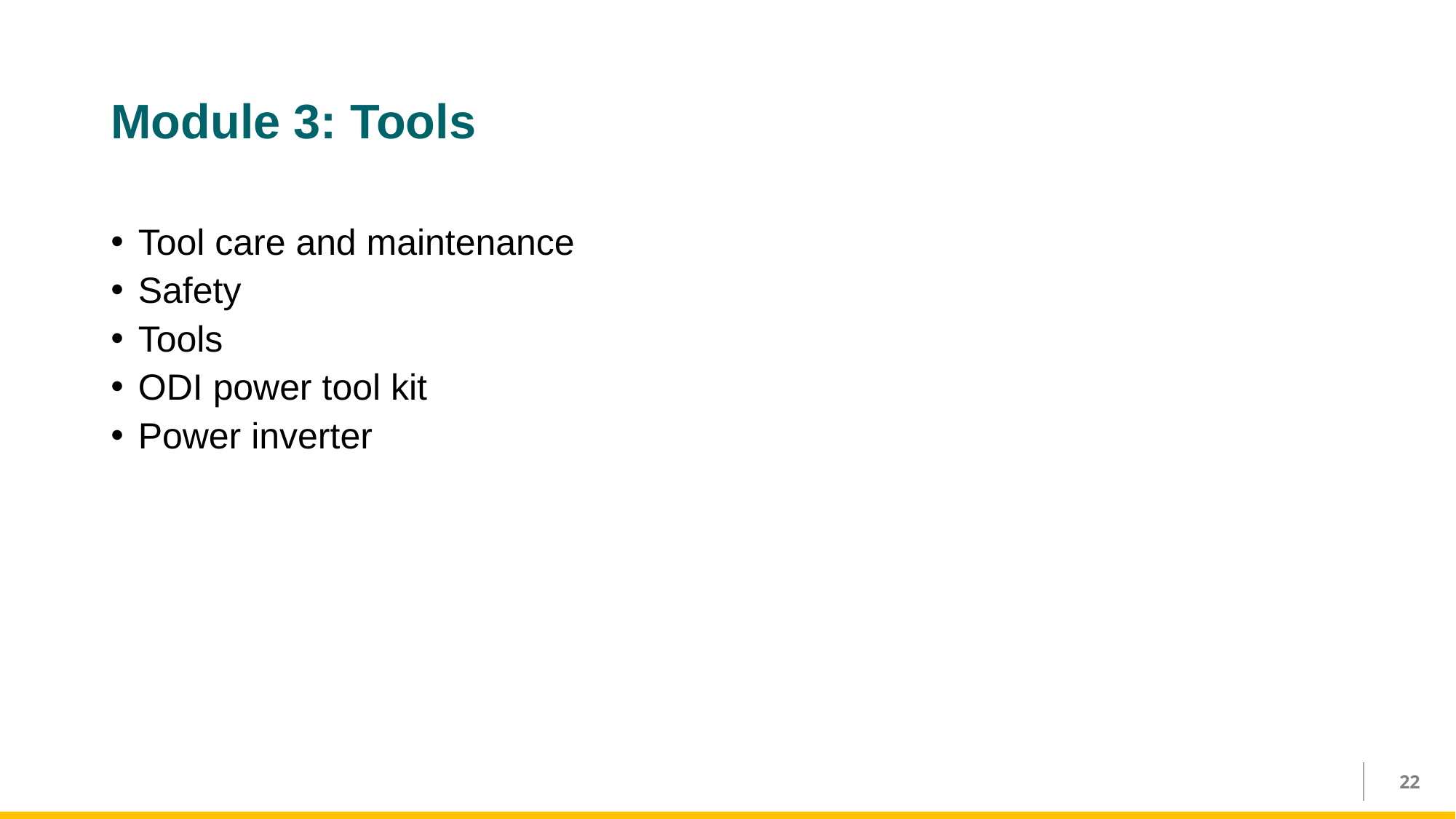

# Module 3: Tools
Tool care and maintenance
Safety
Tools
ODI power tool kit
Power inverter